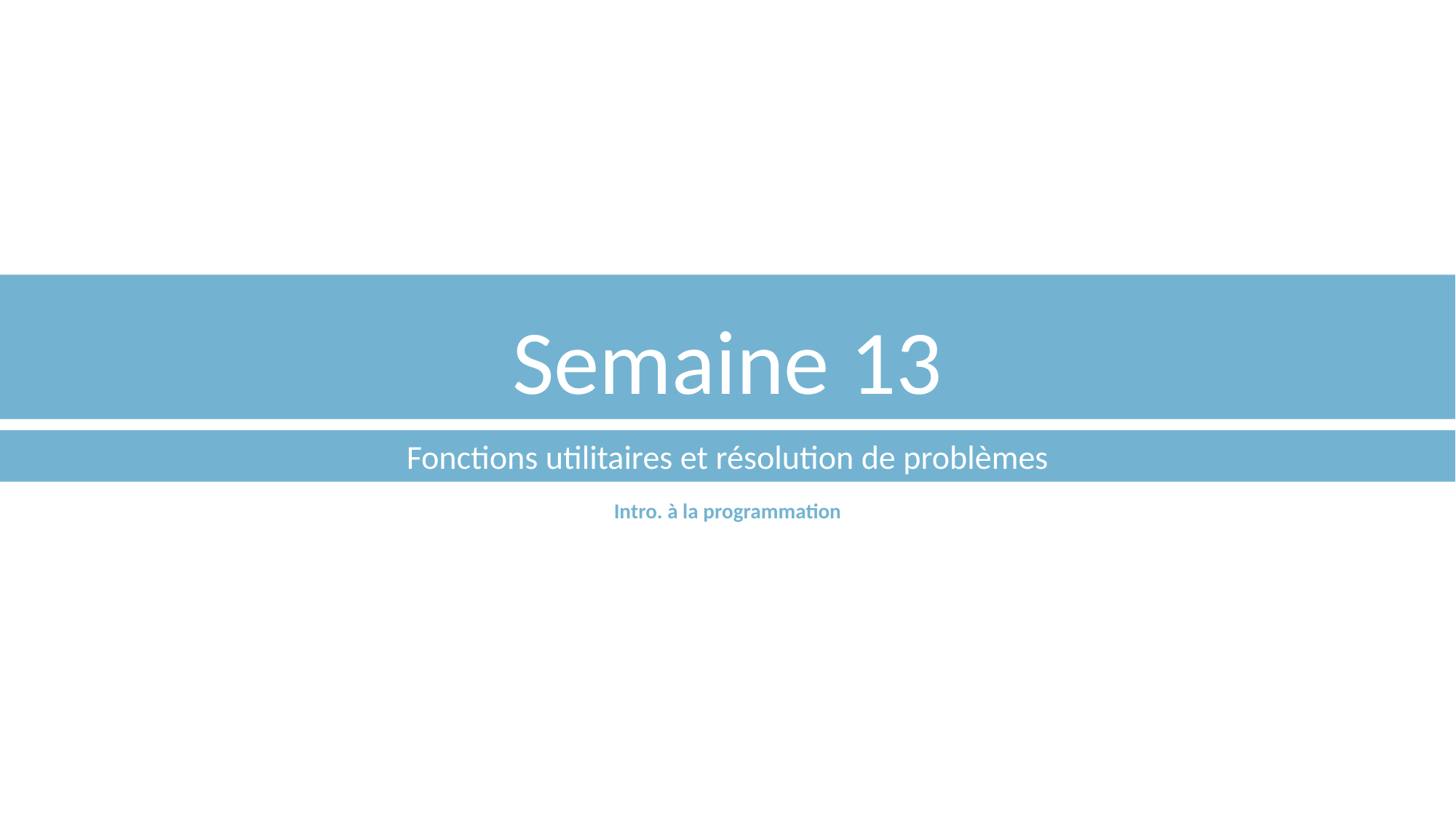

# Semaine 13
Fonctions utilitaires et résolution de problèmes